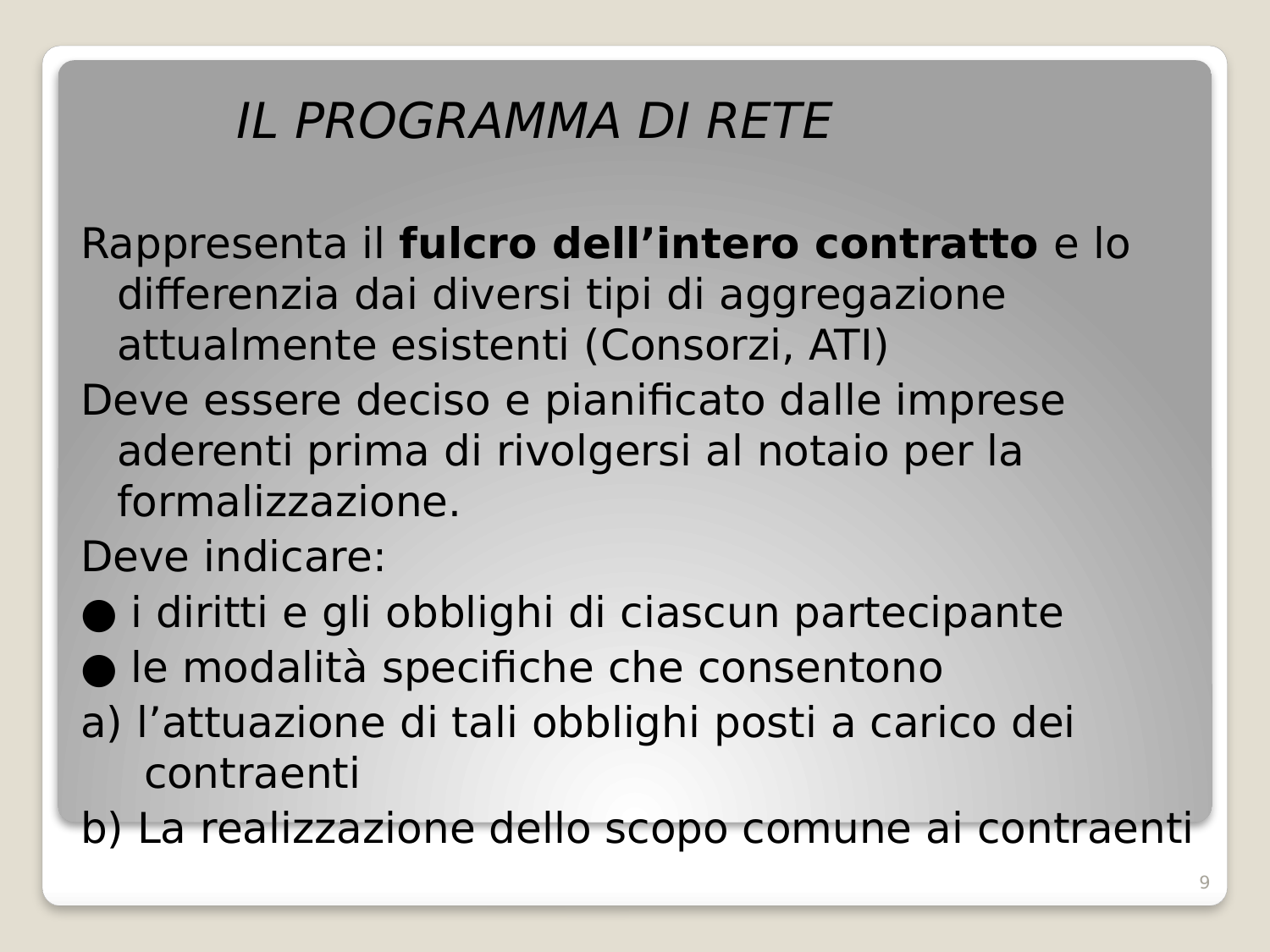

IL PROGRAMMA DI RETE

Rappresenta il fulcro dell’intero contratto e lo differenzia dai diversi tipi di aggregazione attualmente esistenti (Consorzi, ATI)
Deve essere deciso e pianificato dalle imprese aderenti prima di rivolgersi al notaio per la formalizzazione.
Deve indicare:
● i diritti e gli obblighi di ciascun partecipante
● le modalità specifiche che consentono
a) l’attuazione di tali obblighi posti a carico dei contraenti
b) La realizzazione dello scopo comune ai contraenti

9